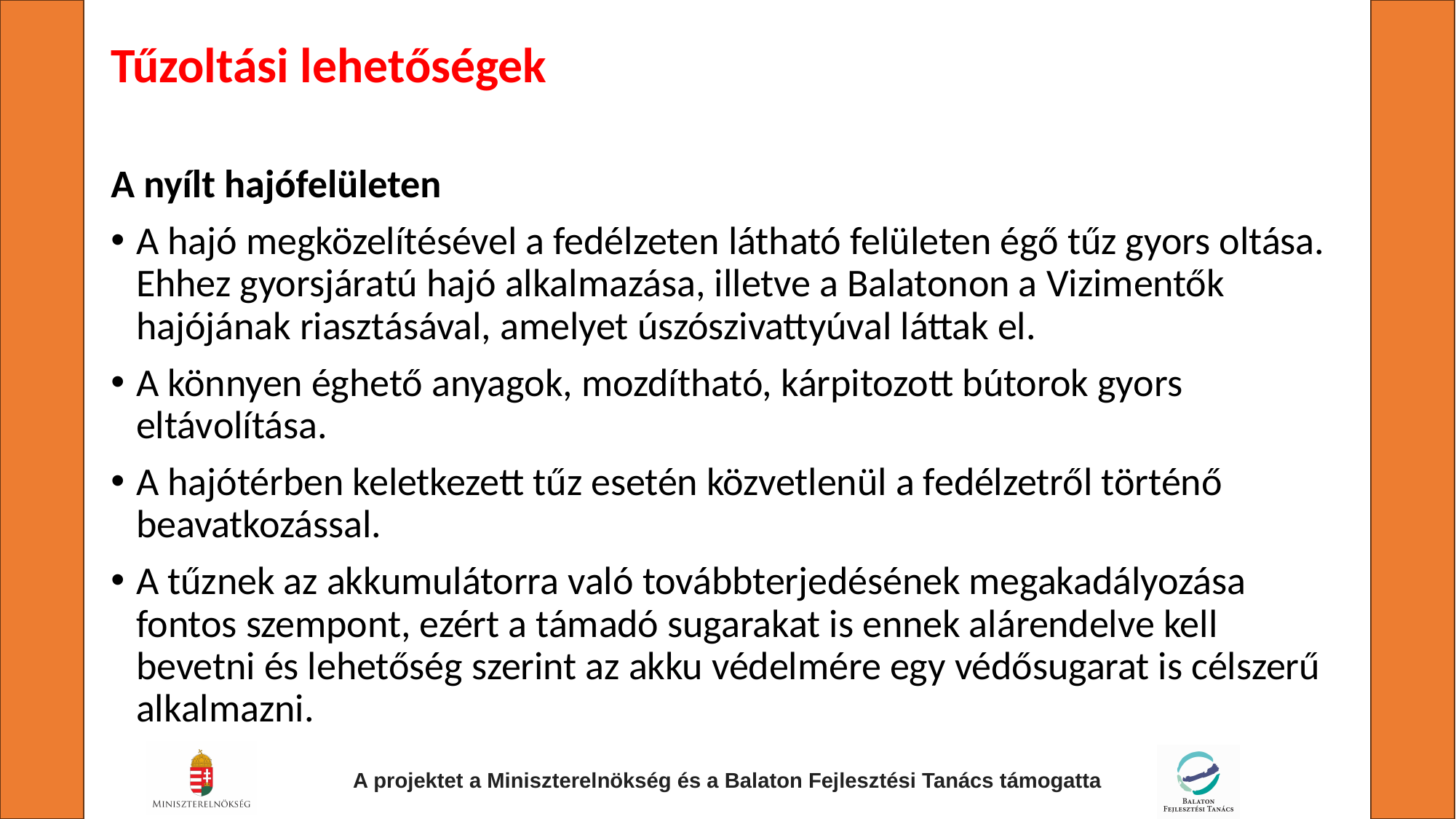

Tűzoltási lehetőségek

A nyílt hajófelületen
A hajó megközelítésével a fedélzeten látható felületen égő tűz gyors oltása. Ehhez gyorsjáratú hajó alkalmazása, illetve a Balatonon a Vizimentők hajójának riasztásával, amelyet úszószivattyúval láttak el.
A könnyen éghető anyagok, mozdítható, kárpitozott bútorok gyors eltávolítása.
A hajótérben keletkezett tűz esetén közvetlenül a fedélzetről történő beavatkozással.
A tűznek az akkumulátorra való továbbterjedésének megakadályozása fontos szempont, ezért a támadó sugarakat is ennek alárendelve kell bevetni és lehetőség szerint az akku védelmére egy védősugarat is célszerű alkalmazni.